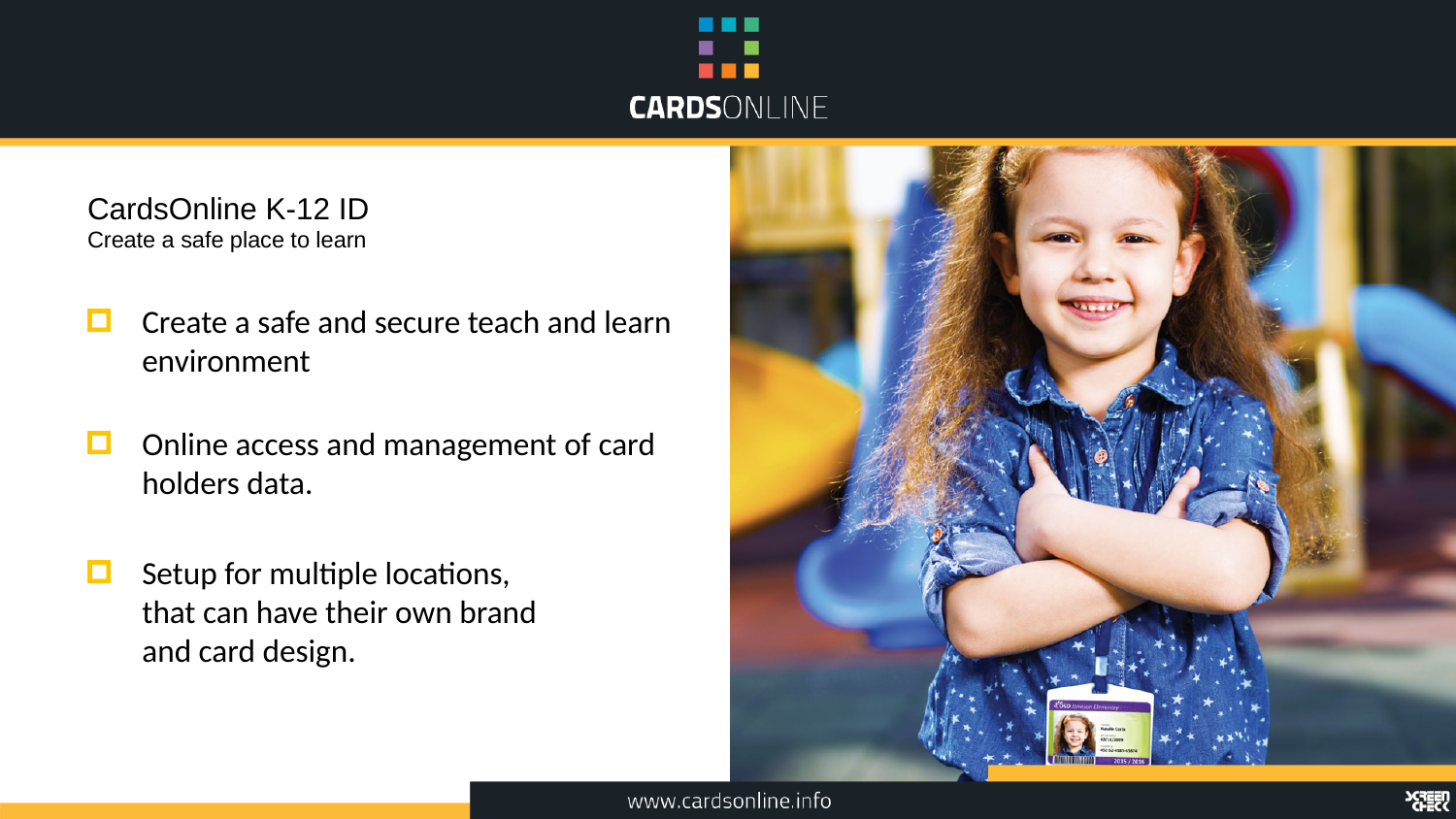

# CardsOnline K-12 ID Create a safe place to learn
Create a safe and secure teach and learn environment
Online access and management of card holders data.

Setup for multiple locations,
that can have their own brand
and card design.